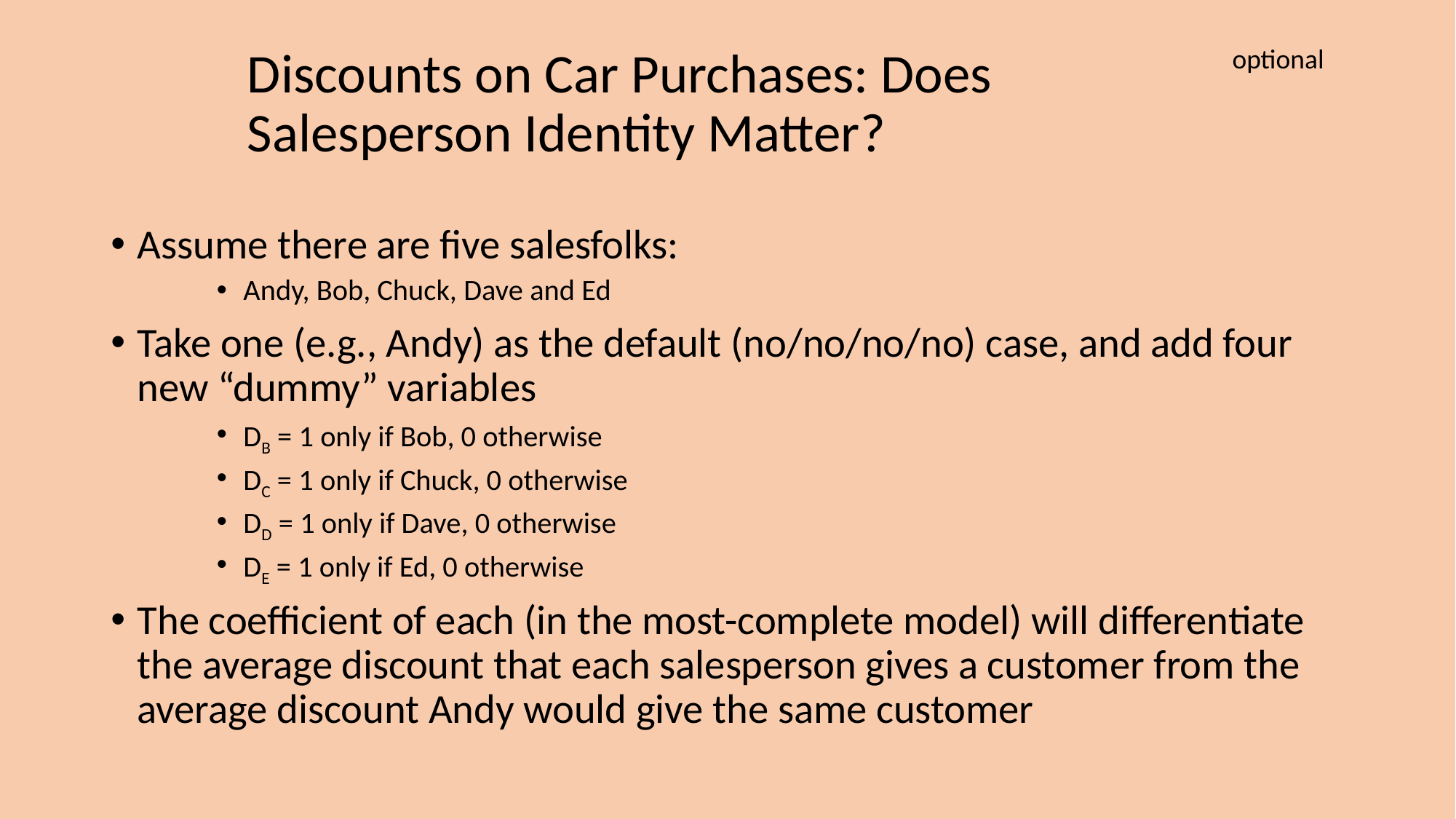

# Discounts on Car Purchases: Does Salesperson Identity Matter?
optional
Assume there are five salesfolks:
Andy, Bob, Chuck, Dave and Ed
Take one (e.g., Andy) as the default (no/no/no/no) case, and add four new “dummy” variables
DB = 1 only if Bob, 0 otherwise
DC = 1 only if Chuck, 0 otherwise
DD = 1 only if Dave, 0 otherwise
DE = 1 only if Ed, 0 otherwise
The coefficient of each (in the most-complete model) will differentiate the average discount that each salesperson gives a customer from the average discount Andy would give the same customer